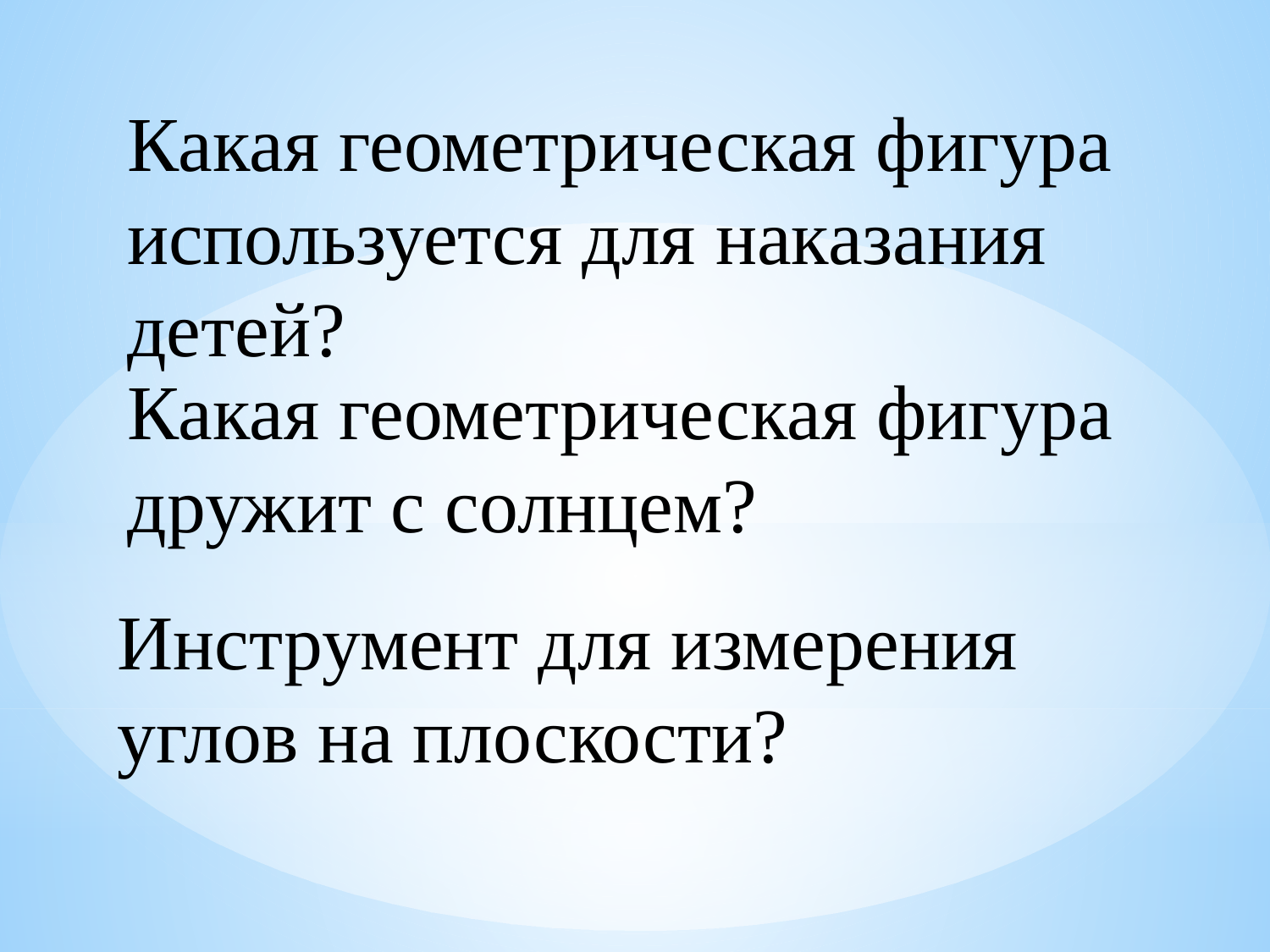

Какая геометрическая фигура используется для наказания детей?
Какая геометрическая фигура дружит с солнцем?
Инструмент для измерения углов на плоскости?